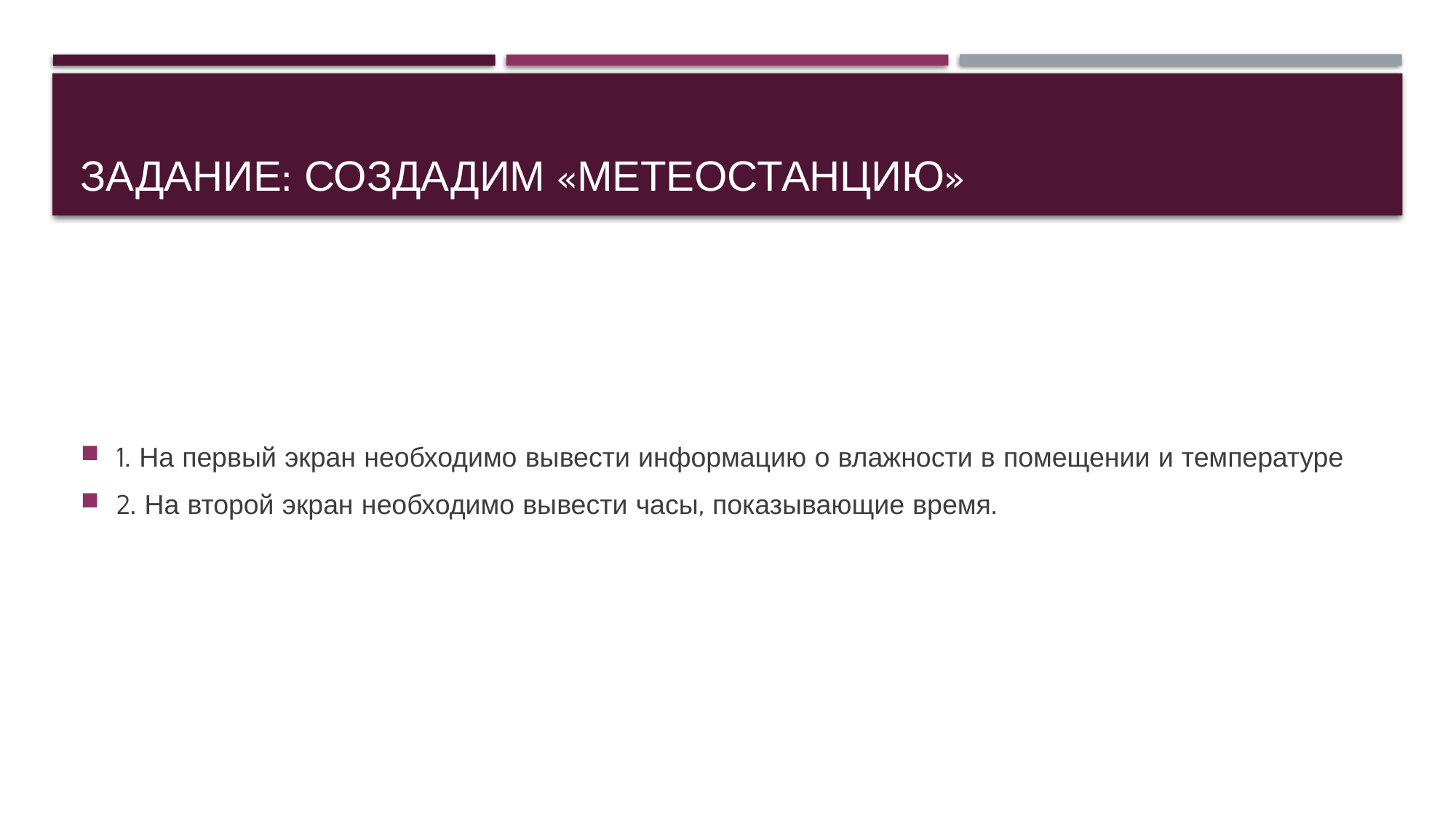

# Задание: Создадим «метеостанцию»
1. На первый экран необходимо вывести информацию о влажности в помещении и температуре
2. На второй экран необходимо вывести часы, показывающие время.